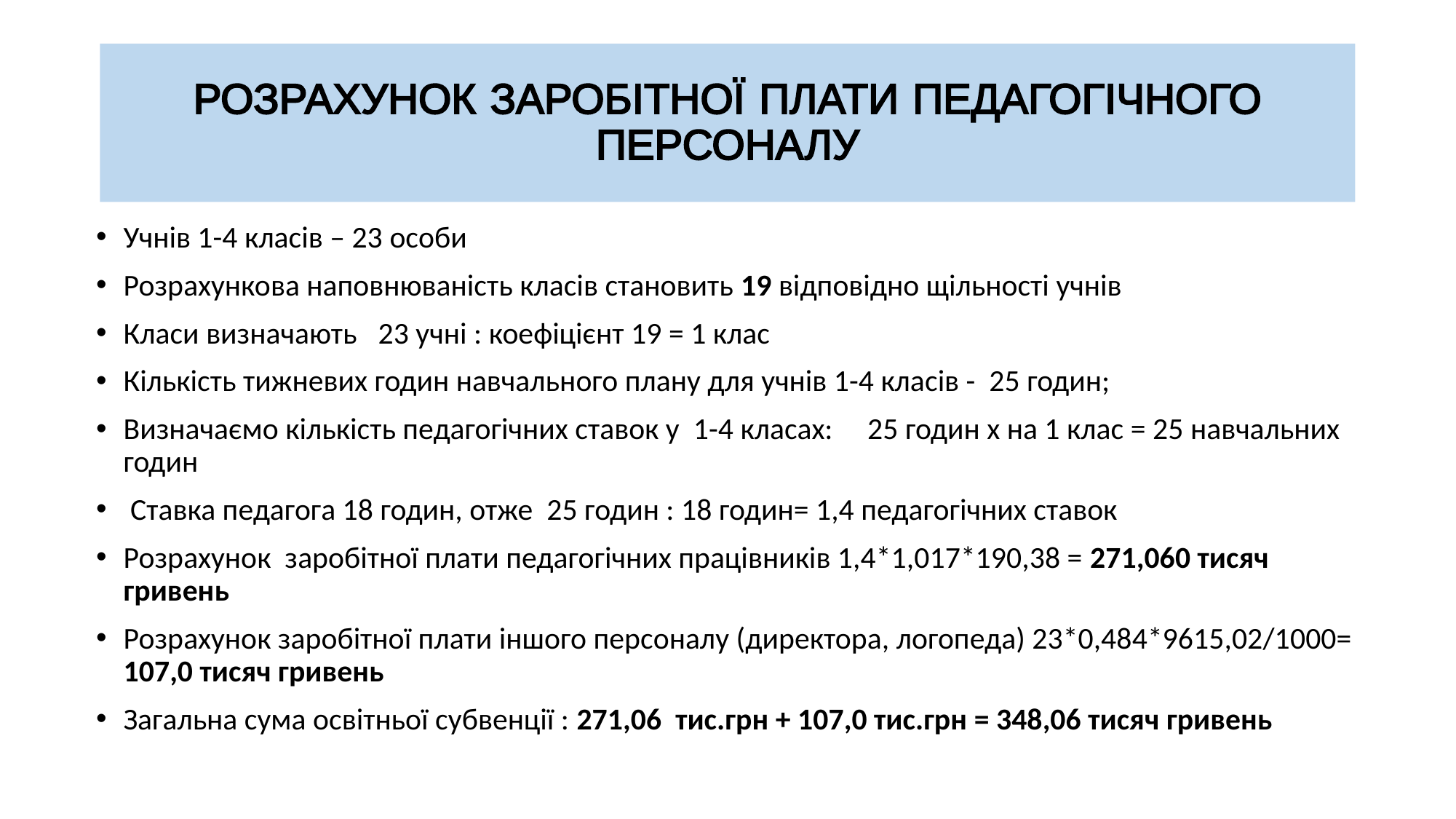

# РОЗРАХУНОК ЗАРОБІТНОЇ ПЛАТИ ПЕДАГОГІЧНОГО ПЕРСОНАЛУ
Учнів 1-4 класів – 23 особи
Розрахункова наповнюваність класів становить 19 відповідно щільності учнів
Класи визначають   23 учні : коефіцієнт 19 = 1 клас
Кількість тижневих годин навчального плану для учнів 1-4 класів -  25 годин;
Визначаємо кількість педагогічних ставок у  1-4 класах:     25 годин х на 1 клас = 25 навчальних годин
 Ставка педагога 18 годин, отже  25 годин : 18 годин= 1,4 педагогічних ставок
Розрахунок  заробітної плати педагогічних працівників 1,4*1,017*190,38 = 271,060 тисяч гривень
Розрахунок заробітної плати іншого персоналу (директора, логопеда) 23*0,484*9615,02/1000=  107,0 тисяч гривень
Загальна сума освітньої субвенції : 271,06  тис.грн + 107,0 тис.грн = 348,06 тисяч гривень